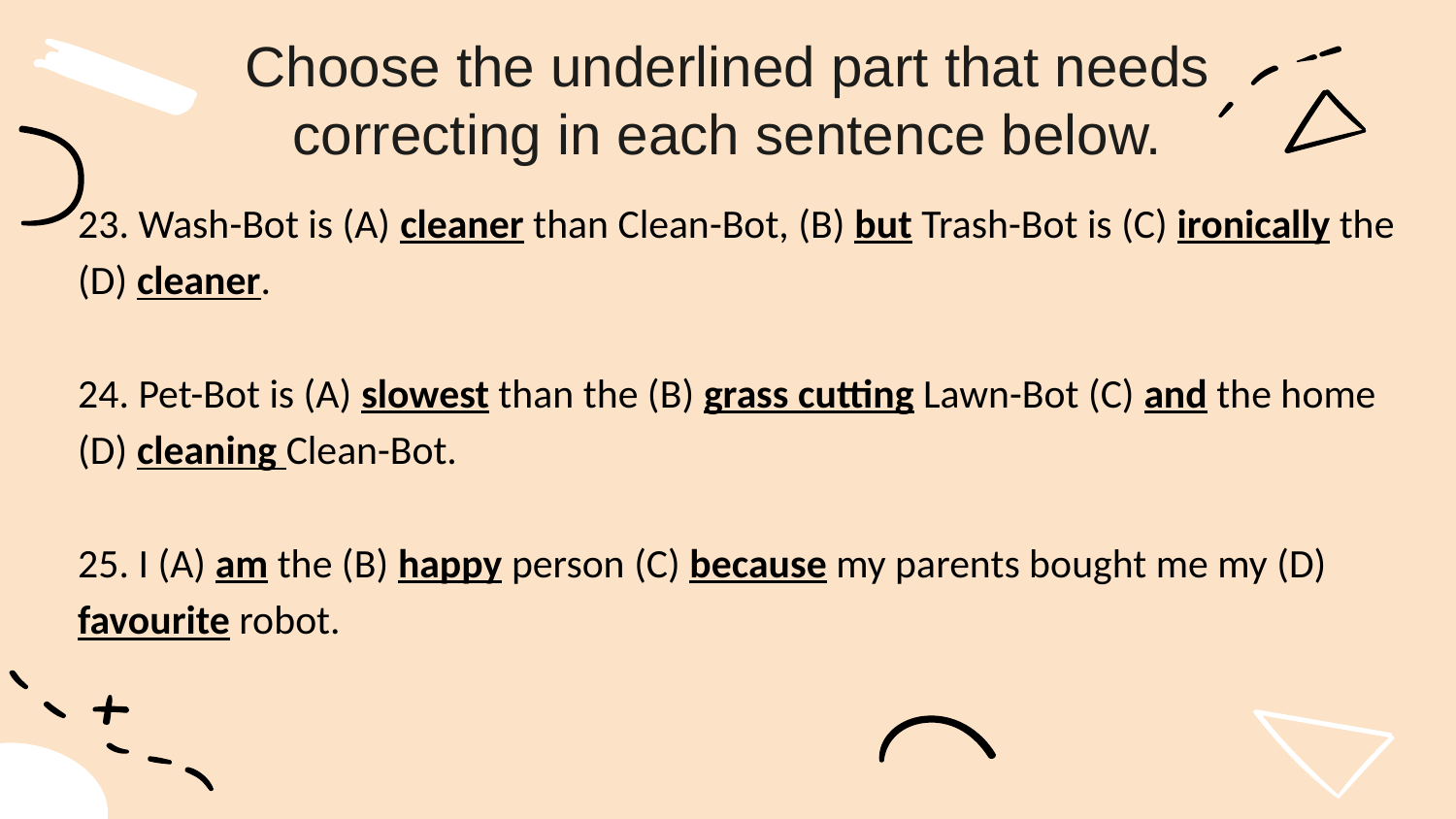

Choose the underlined part that needs correcting in each sentence below.
23. Wash-Bot is (A) cleaner than Clean-Bot, (B) but Trash-Bot is (C) ironically the (D) cleaner.

24. Pet-Bot is (A) slowest than the (B) grass cutting Lawn-Bot (C) and the home (D) cleaning Clean-Bot.

25. I (A) am the (B) happy person (C) because my parents bought me my (D) favourite robot.